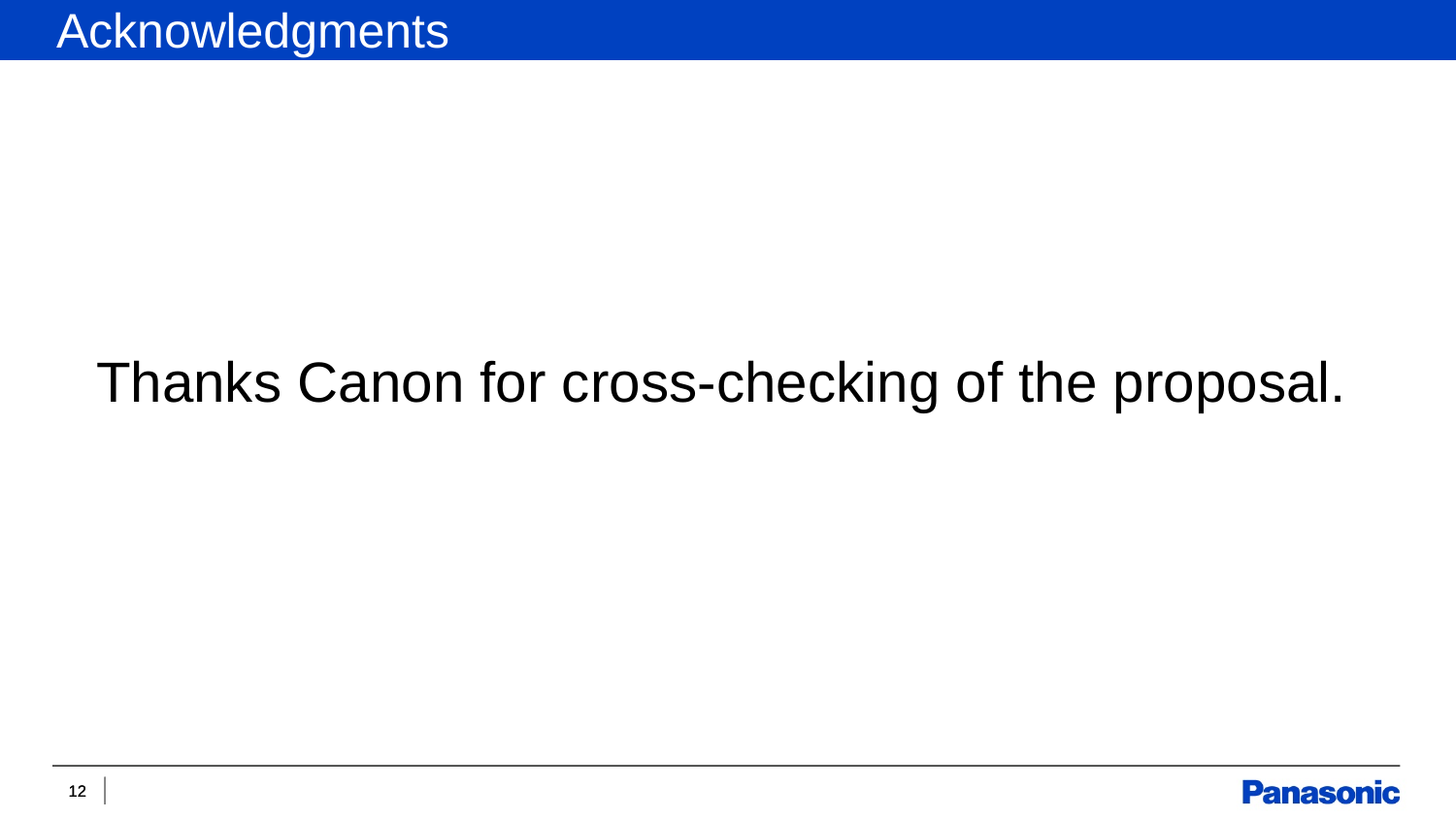

Acknowledgments
Thanks Canon for cross-checking of the proposal.
12